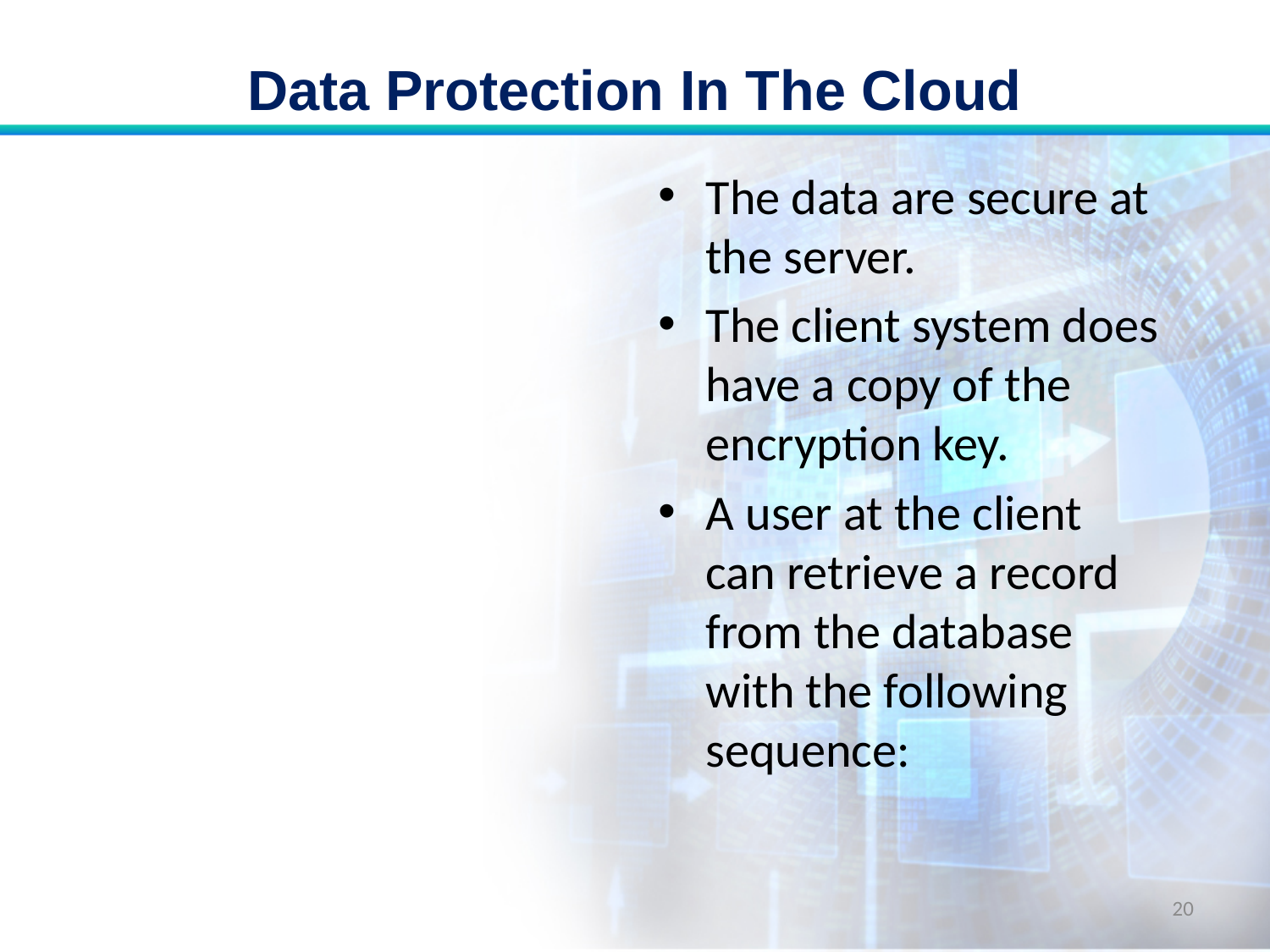

# Data Protection In The Cloud
The data are secure at the server.
The client system does have a copy of the encryption key.
A user at the client can retrieve a record from the database with the following sequence:
20